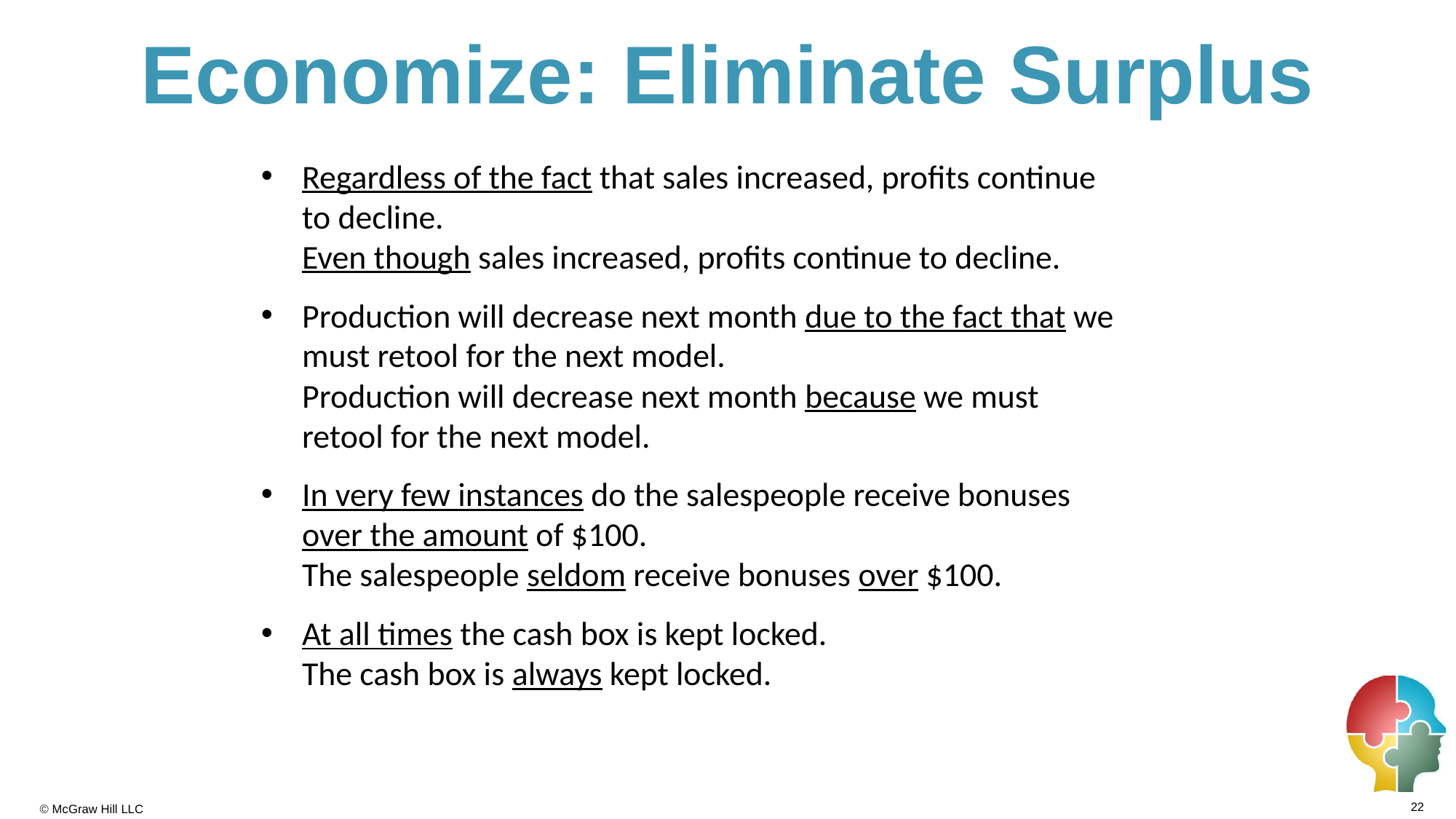

# Economize: Eliminate Surplus
Regardless of the fact that sales increased, profits continue to decline.
Even though sales increased, profits continue to decline.
Production will decrease next month due to the fact that we must retool for the next model.
Production will decrease next month because we must retool for the next model.
In very few instances do the salespeople receive bonuses over the amount of $100.
The salespeople seldom receive bonuses over $100.
At all times the cash box is kept locked.
The cash box is always kept locked.
22